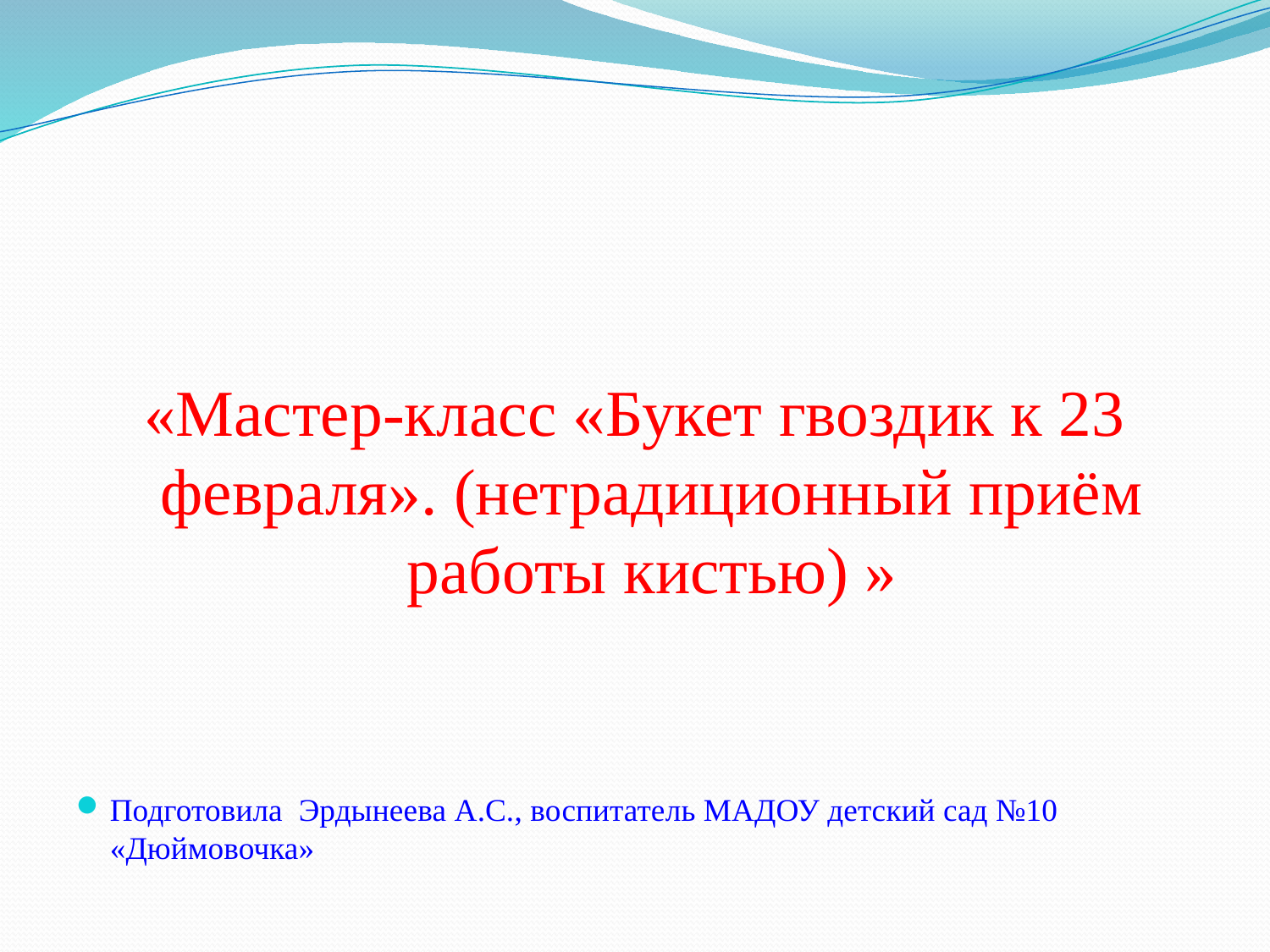

#

«Мастер-класс «Букет гвоздик к 23 февраля». (нетрадиционный приём работы кистью) »

Подготовила  Эрдынеева А.С., воспитатель МАДОУ детский сад №10  «Дюймовочка»